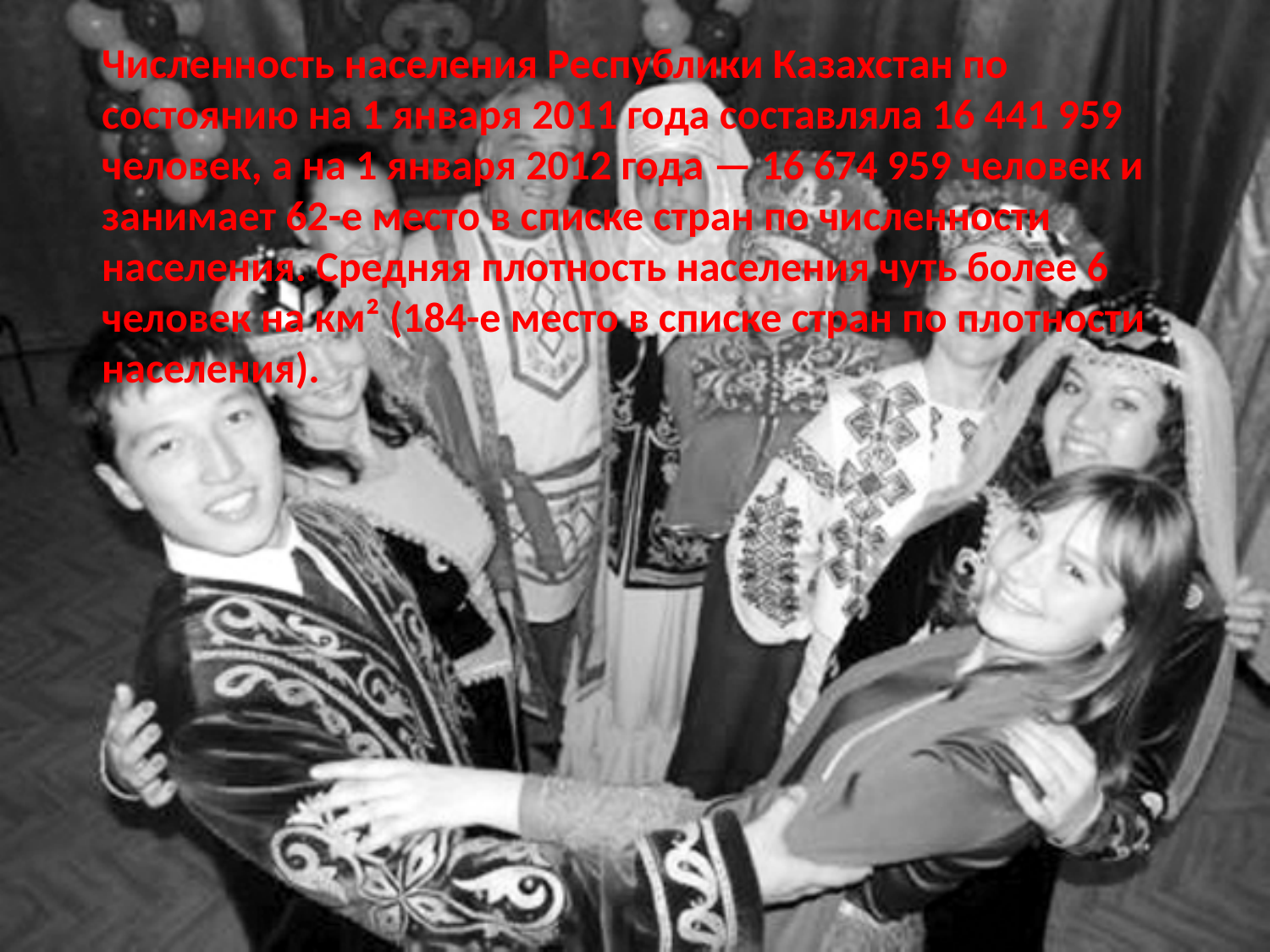

Численность населения Республики Казахстан по состоянию на 1 января 2011 года составляла 16 441 959 человек, а на 1 января 2012 года — 16 674 959 человек и занимает 62-е место в списке стран по численности населения. Средняя плотность населения чуть более 6 человек на км² (184-е место в списке стран по плотности населения).